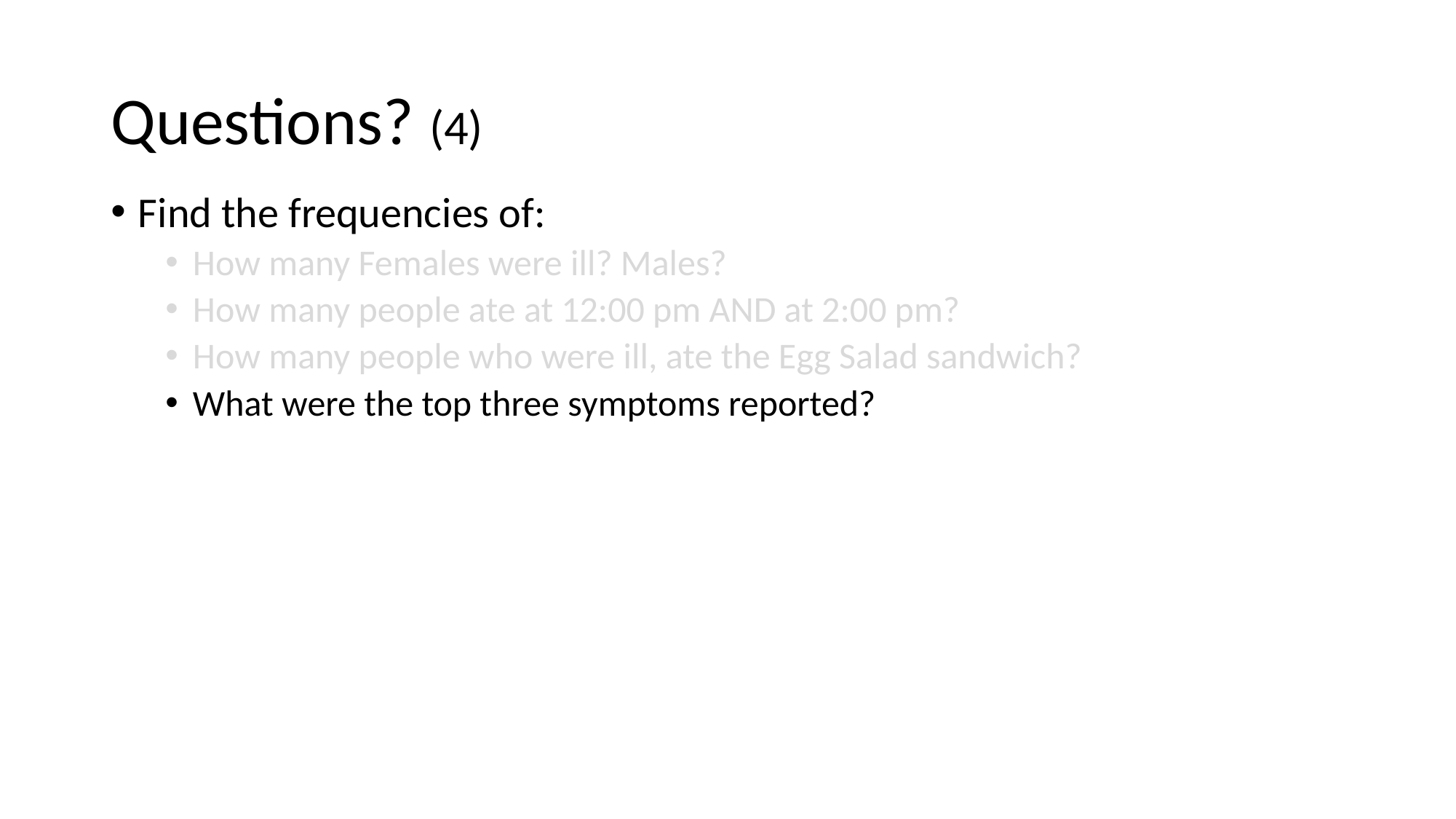

# Questions? (4)
Find the frequencies of:
How many Females were ill? Males?
How many people ate at 12:00 pm AND at 2:00 pm?
How many people who were ill, ate the Egg Salad sandwich?
What were the top three symptoms reported?